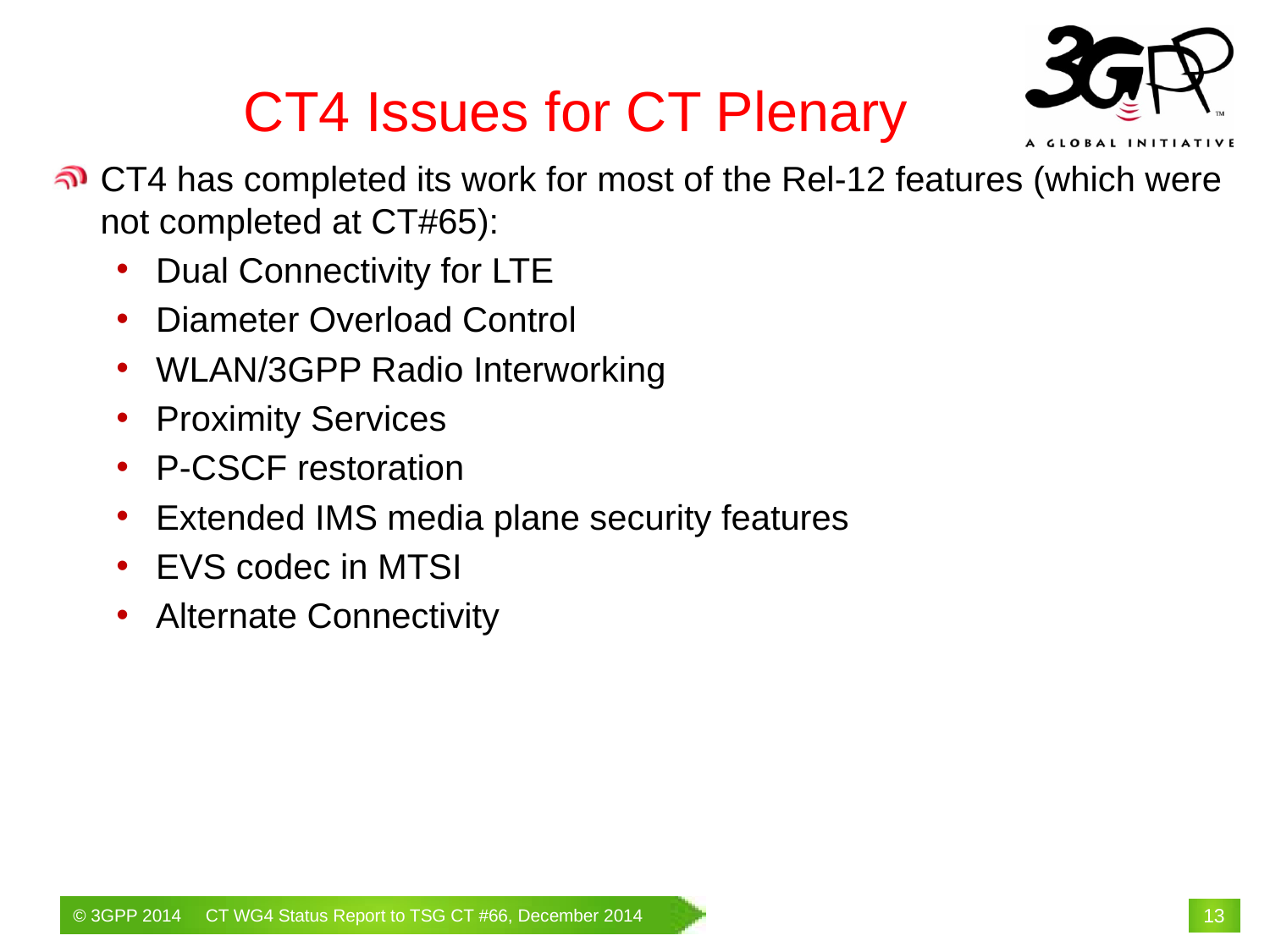

# CT4 Issues for CT Plenary
CT4 has completed its work for most of the Rel-12 features (which were not completed at CT#65):
Dual Connectivity for LTE
Diameter Overload Control
WLAN/3GPP Radio Interworking
Proximity Services
P-CSCF restoration
Extended IMS media plane security features
EVS codec in MTSI
Alternate Connectivity